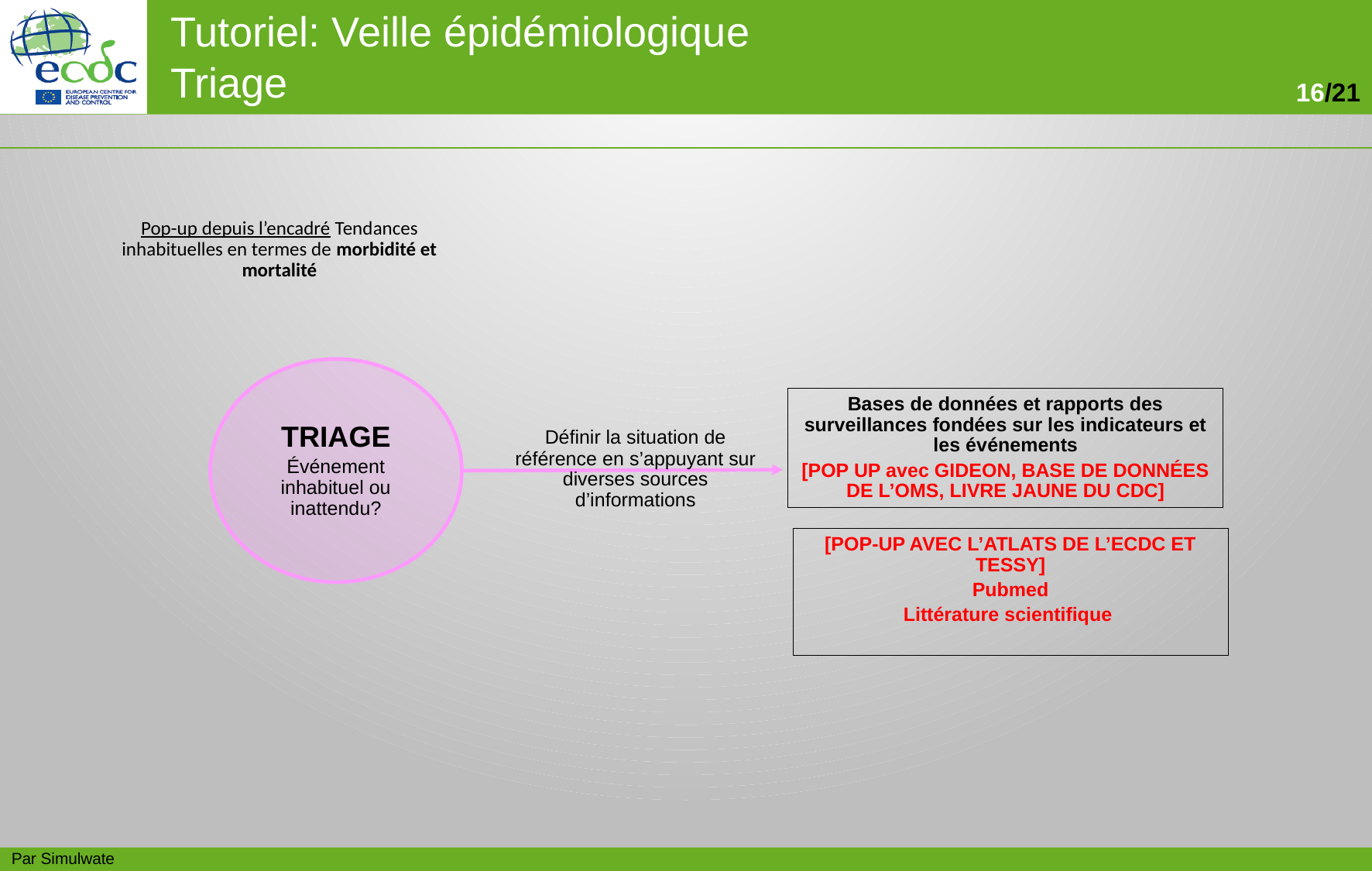

Pop-up depuis l’encadré Tendances inhabituelles en termes de morbidité et mortalité
TRIAGE
Événement inhabituel ou inattendu?
Bases de données et rapports des surveillances fondées sur les indicateurs et les événements
[POP UP avec GIDEON, BASE DE DONNÉES DE L’OMS, LIVRE JAUNE DU CDC]
Définir la situation de référence en s’appuyant sur diverses sources d’informations
[POP-UP AVEC L’ATLATS DE L’ECDC ET TESSY]
Pubmed
Littérature scientifique